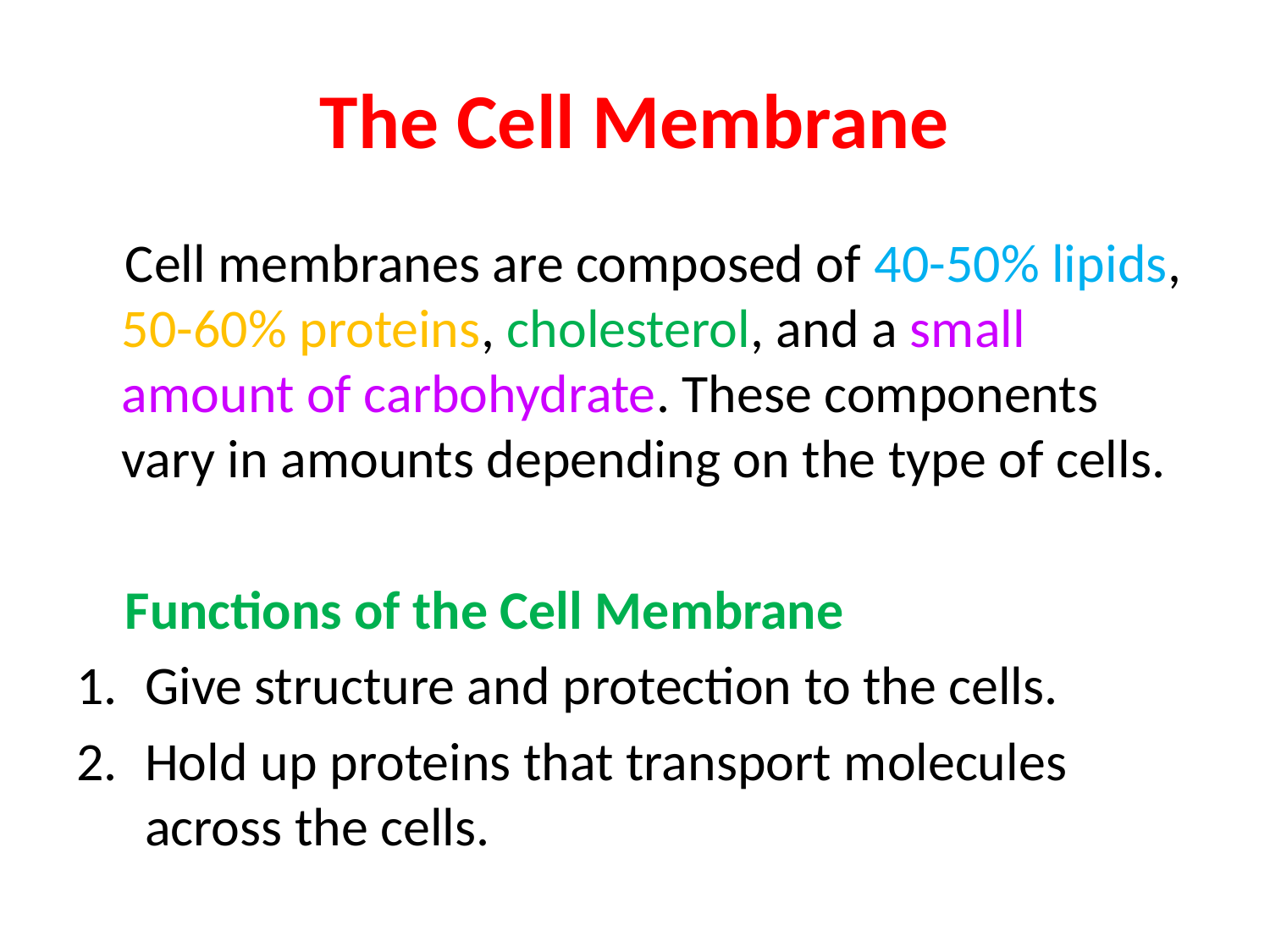

# The Cell Membrane
    Cell membranes are composed of 40-50% lipids, 50-60% proteins, cholesterol, and a small amount of carbohydrate. These components vary in amounts depending on the type of cells.

    Functions of the Cell Membrane
Give structure and protection to the cells.
Hold up proteins that transport molecules across the cells.